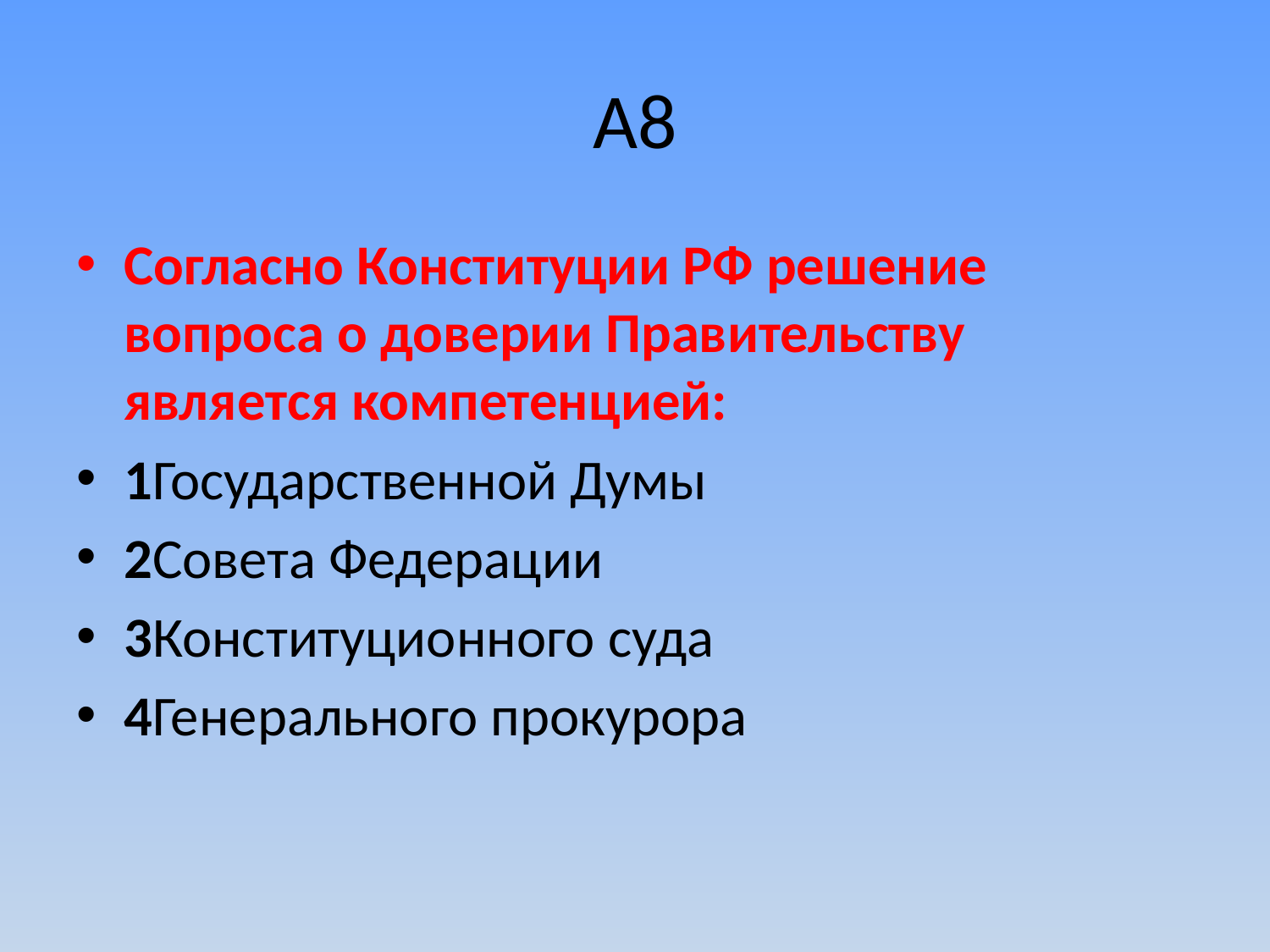

# А8
Согласно Конституции РФ решение вопроса о доверии Правительству является компетенцией:
1Государственной Думы
2Совета Федерации
3Конституционного суда
4Генерального прокурора